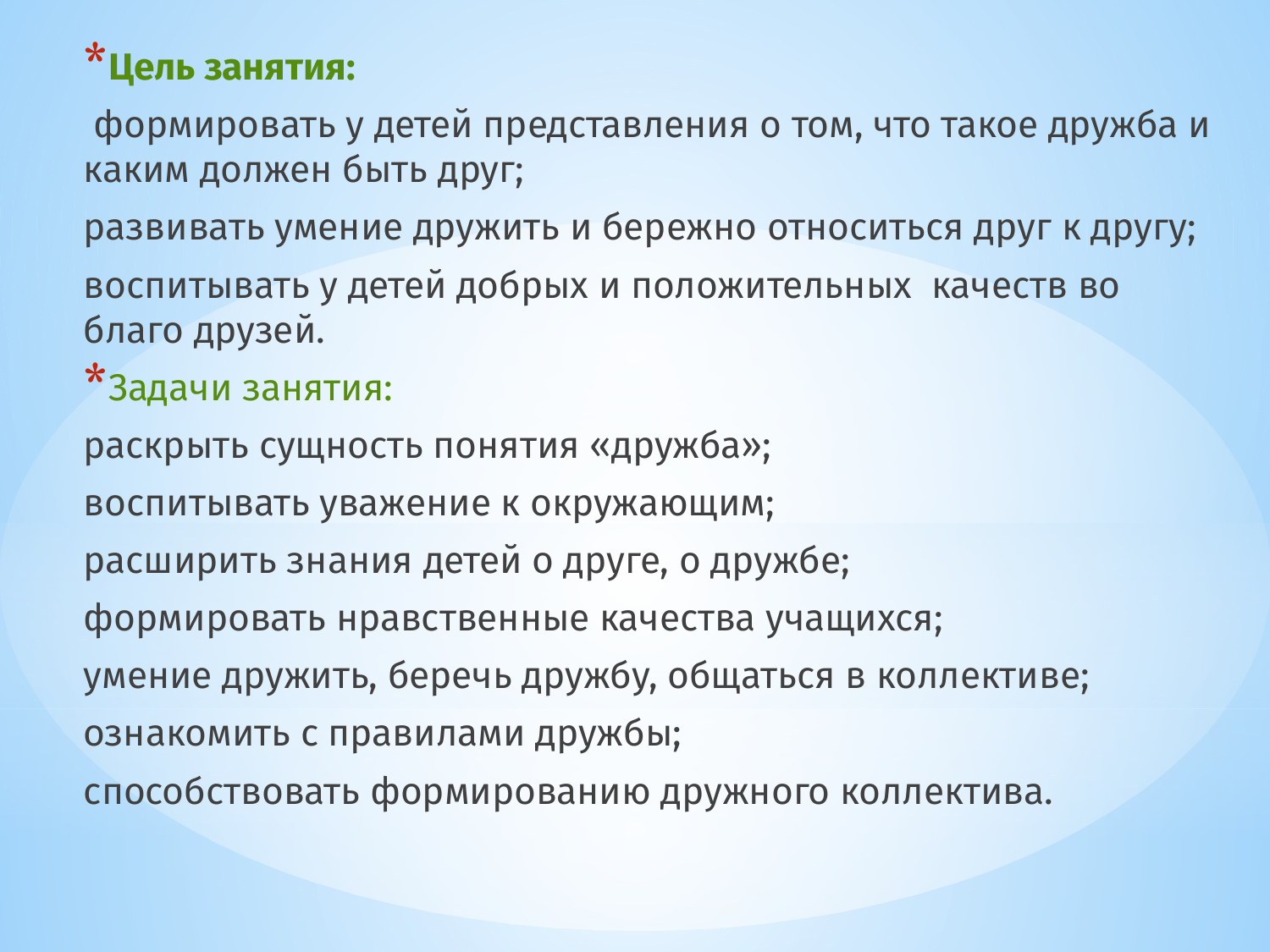

Цель занятия:
	 формировать у детей представления о том, что такое дружба и каким должен быть друг;
	развивать умение дружить и бережно относиться друг к другу;
	воспитывать у детей добрых и положительных  качеств во благо друзей.
Задачи занятия:
	раскрыть сущность понятия «дружба»;
	воспитывать уважение к окружающим;
	расширить знания детей о друге, о дружбе;
	формировать нравственные качества учащихся;
	умение дружить, беречь дружбу, общаться в коллективе;
	ознакомить с правилами дружбы;
способствовать формированию дружного коллектива.